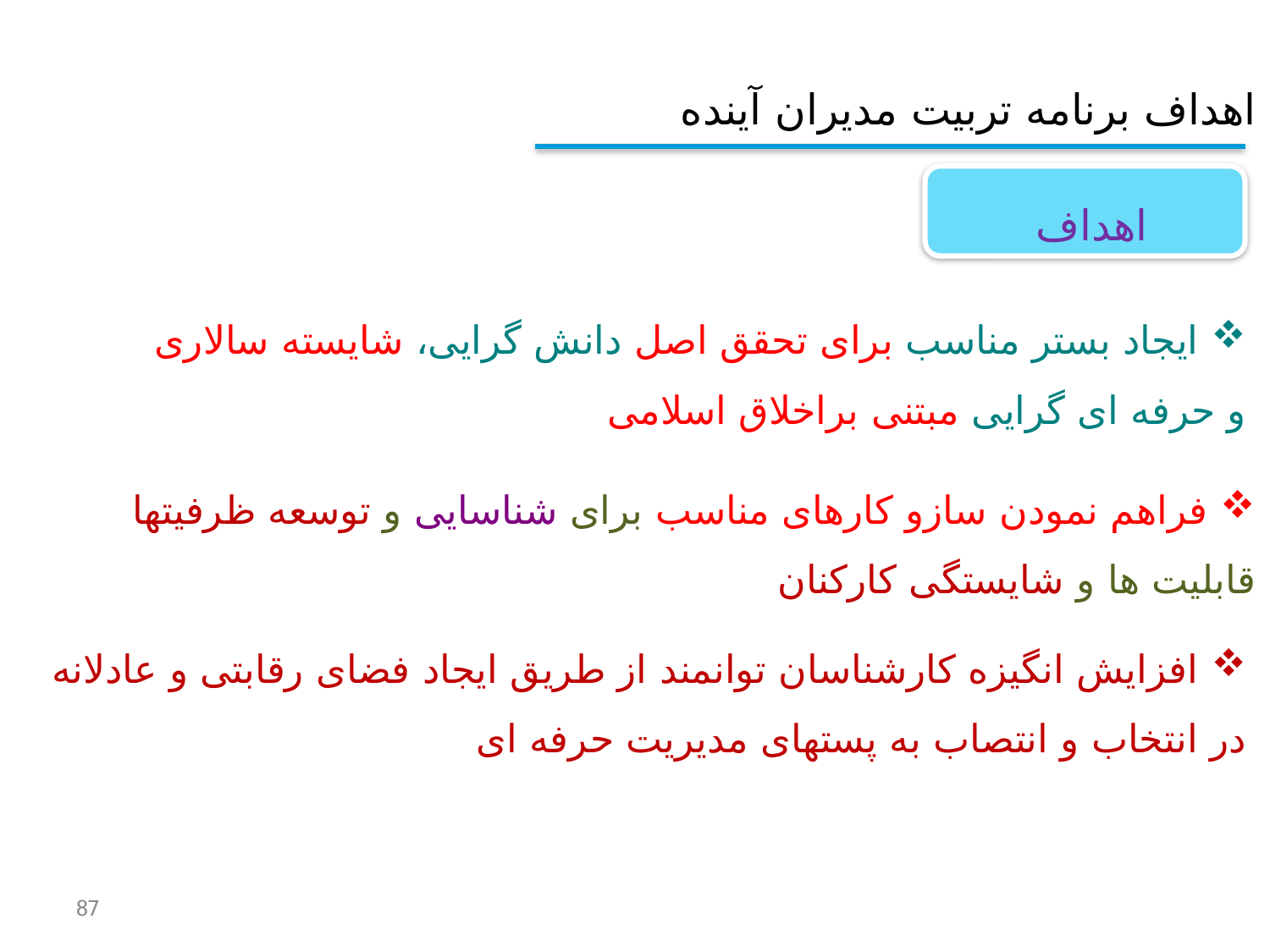

اهداف برنامه تربیت مدیران آینده
اهداف
ایجاد بستر مناسب برای تحقق اصل دانش گرایی، شایسته سالاری
و حرفه ای گرایی مبتنی براخلاق اسلامی
فراهم نمودن سازو کارهای مناسب برای شناسایی و توسعه ظرفیتها
قابلیت ها و شایستگی کارکنان
افزایش انگیزه کارشناسان توانمند از طریق ایجاد فضای رقابتی و عادلانه
در انتخاب و انتصاب به پستهای مدیریت حرفه ای
87